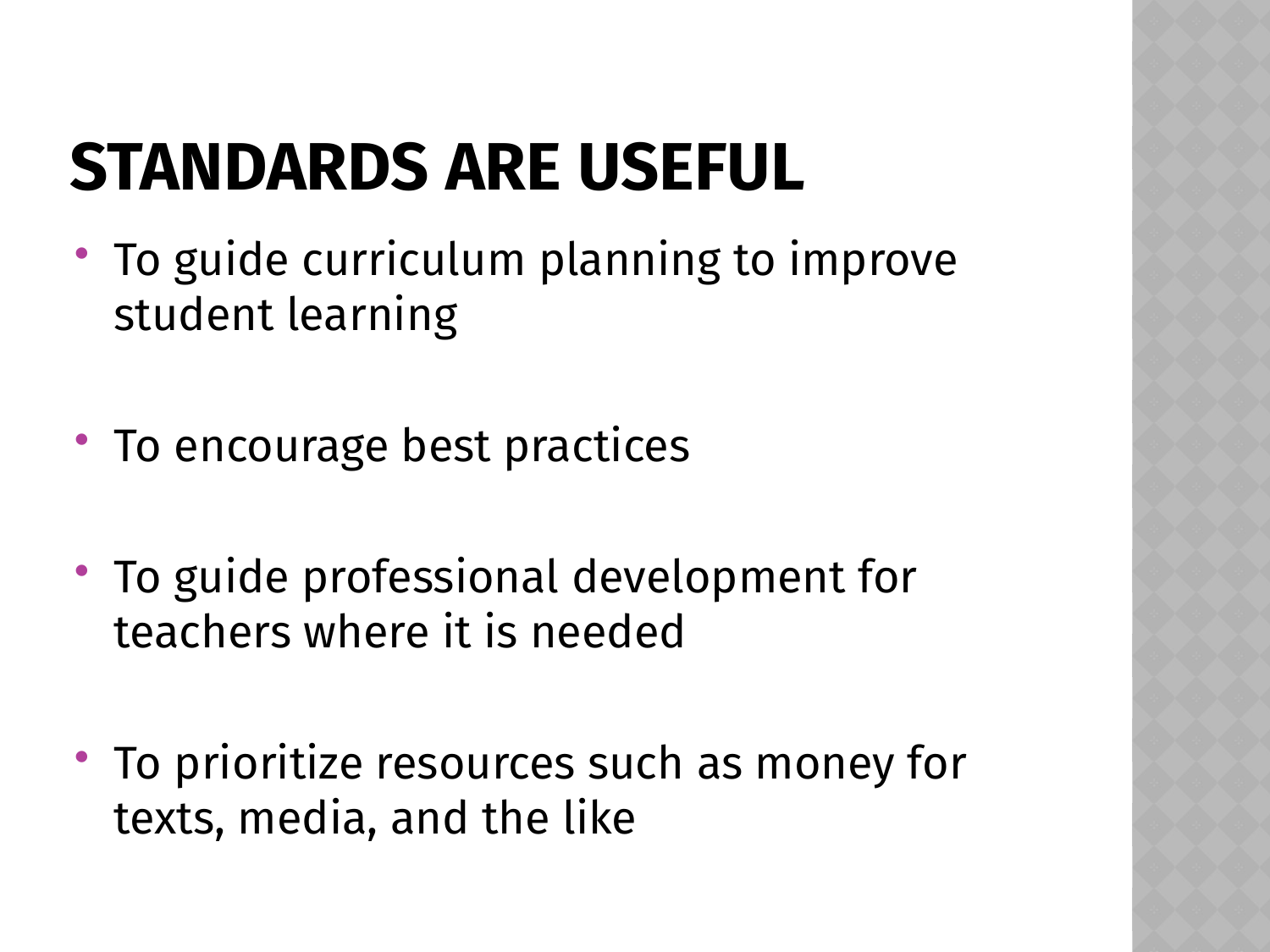

# Standards are useful
To guide curriculum planning to improve student learning

To encourage best practices

To guide professional development for teachers where it is needed

To prioritize resources such as money for texts, media, and the like